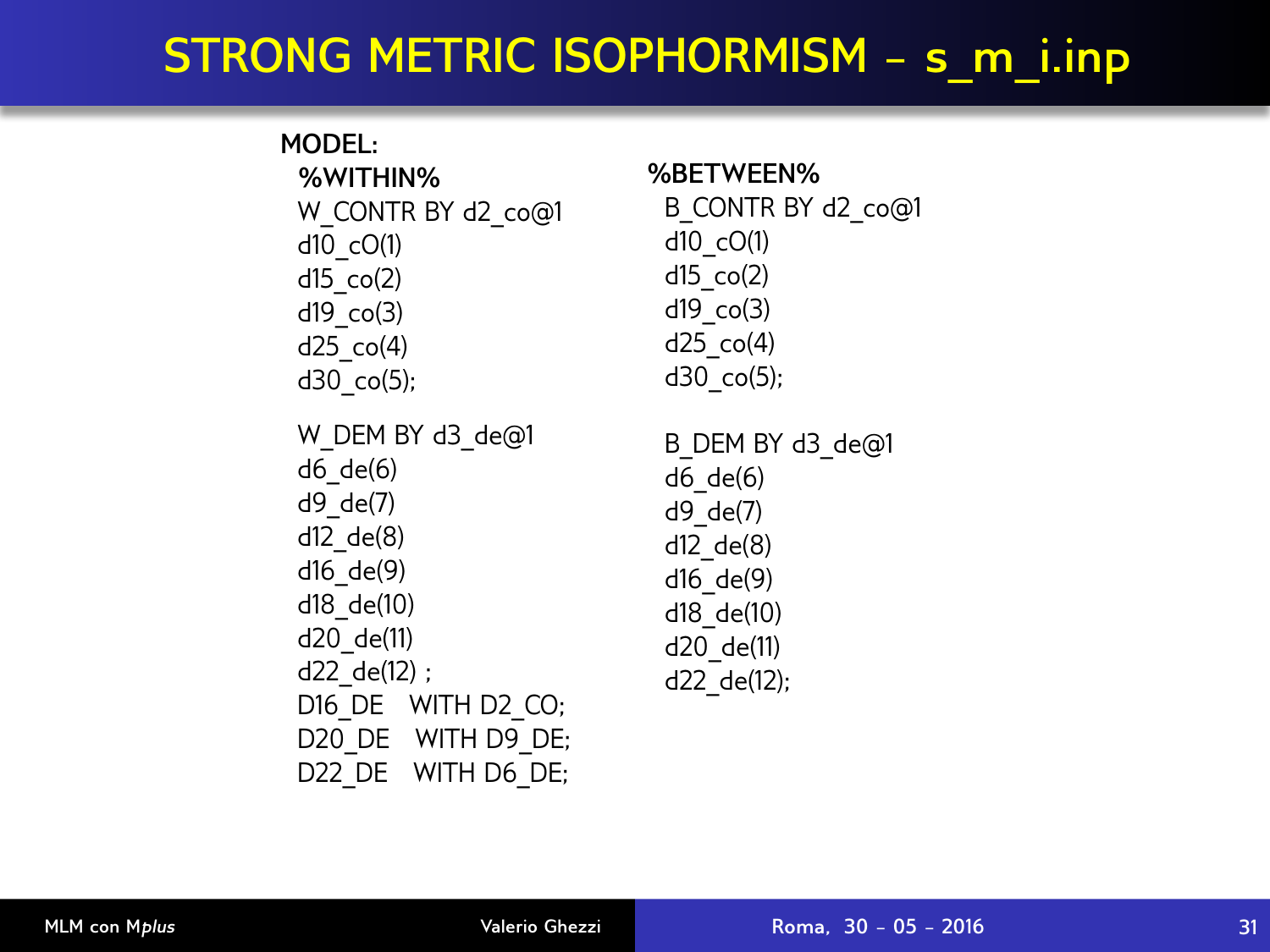

# STRONG METRIC ISOPHORMISM – s_m_i.inp
MODEL:
  %WITHIN%
  W_CONTR BY d2_co@1
  d10_cO(1)
  d15_co(2)
  d19_co(3)
  d25_co(4)
  d30_co(5);

  W_DEM BY d3_de@1
  d6_de(6)
  d9_de(7)
  d12_de(8)
  d16_de(9)
  d18_de(10)
  d20_de(11)
  d22_de(12) ;
  D16_DE   WITH D2_CO;
  D20_DE   WITH D9_DE;
  D22_DE   WITH D6_DE;

%BETWEEN%
  B_CONTR BY d2_co@1
  d10_cO(1)
  d15_co(2)
  d19_co(3)
  d25_co(4)
  d30_co(5);

  B_DEM BY d3_de@1
  d6_de(6)
  d9_de(7)
  d12_de(8)
  d16_de(9)
  d18_de(10)
  d20_de(11)
  d22_de(12);

  MLM con Mplus                                                  Valerio Ghezzi
Roma,  30 – 05 – 2016
31